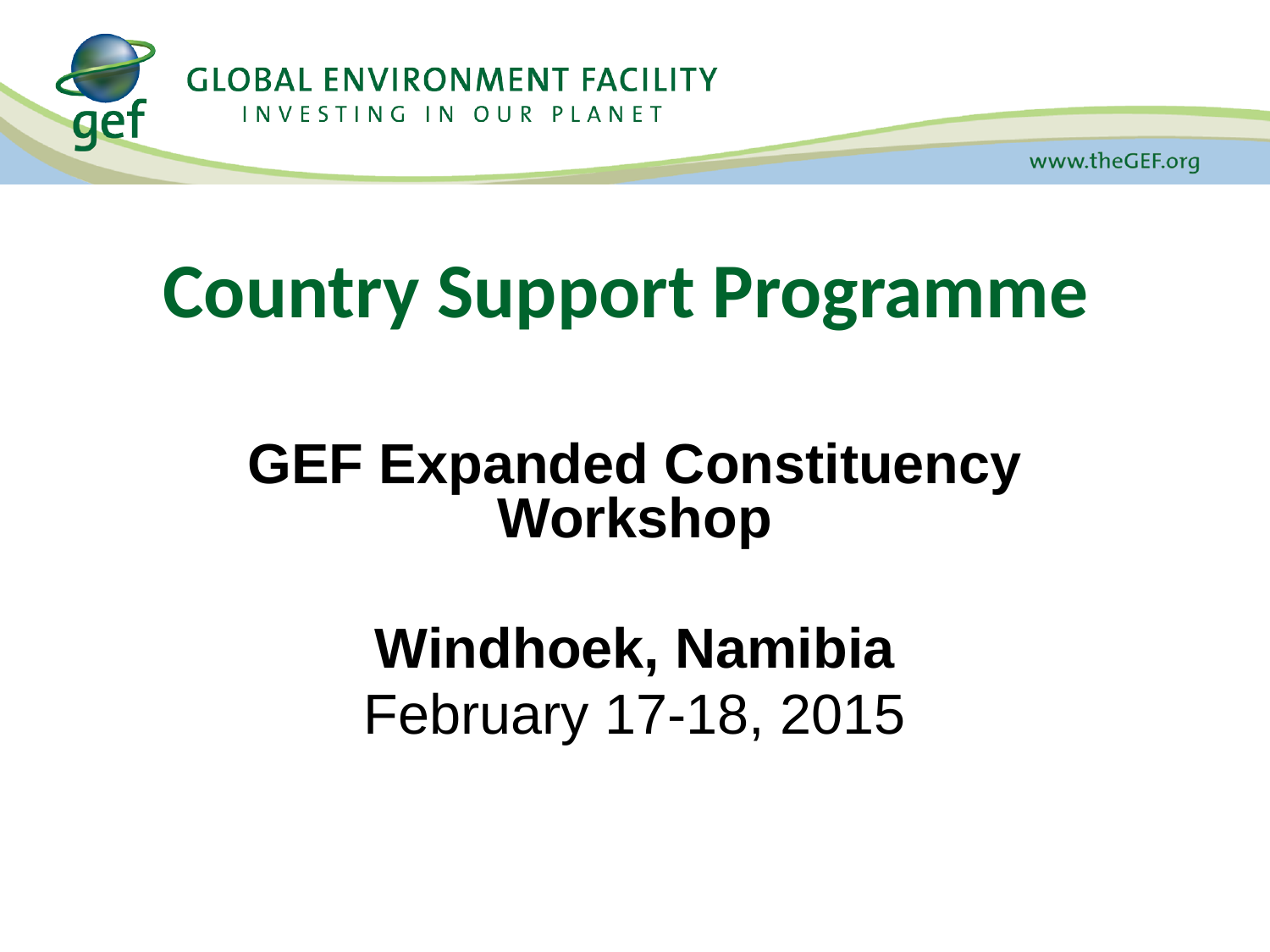

# Country Support Programme
GEF Expanded Constituency Workshop

Windhoek, Namibia
February 17-18, 2015